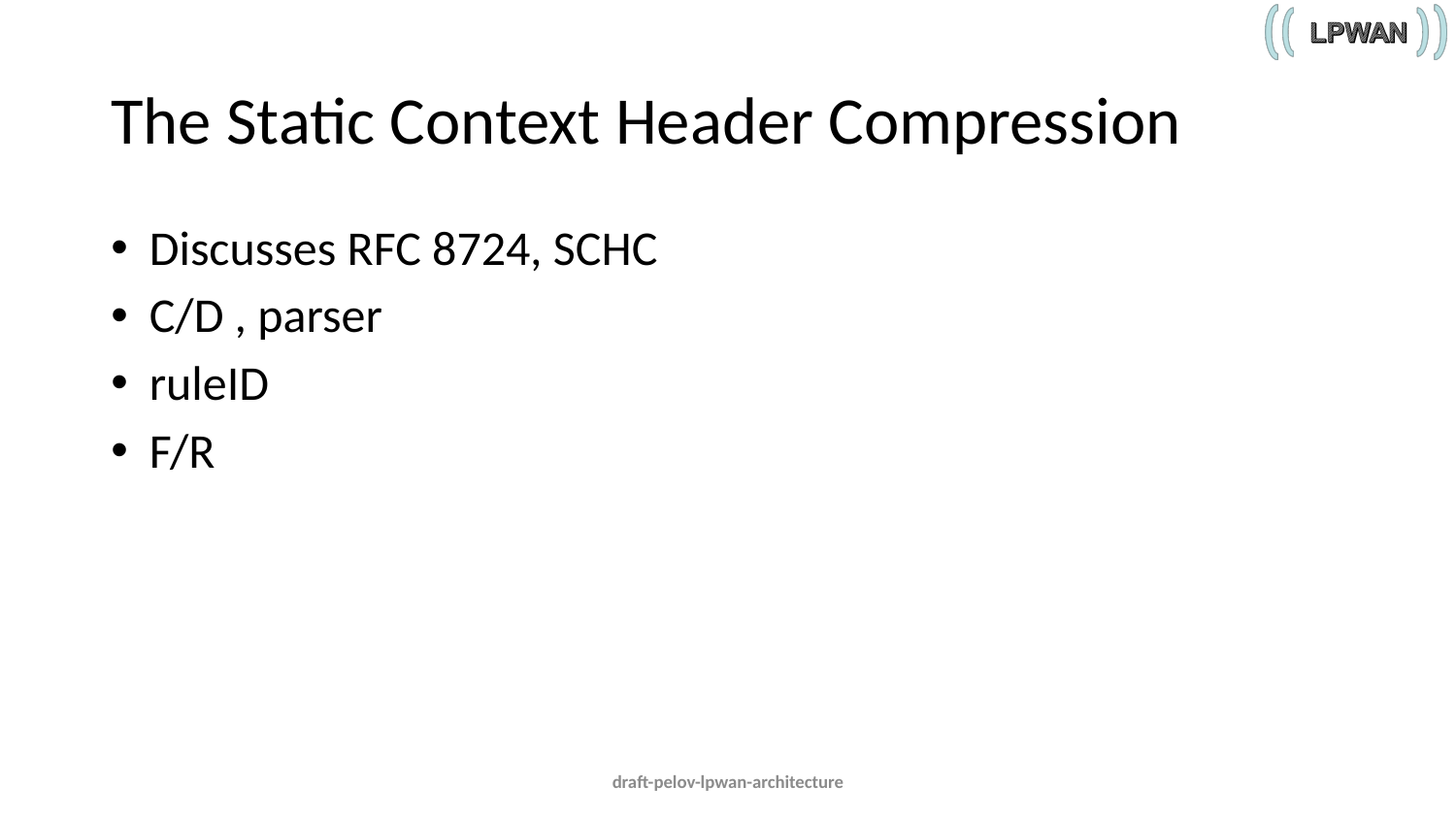

# The Static Context Header Compression
 Discusses RFC 8724, SCHC
 C/D , parser
 ruleID
 F/R
draft-pelov-lpwan-architecture